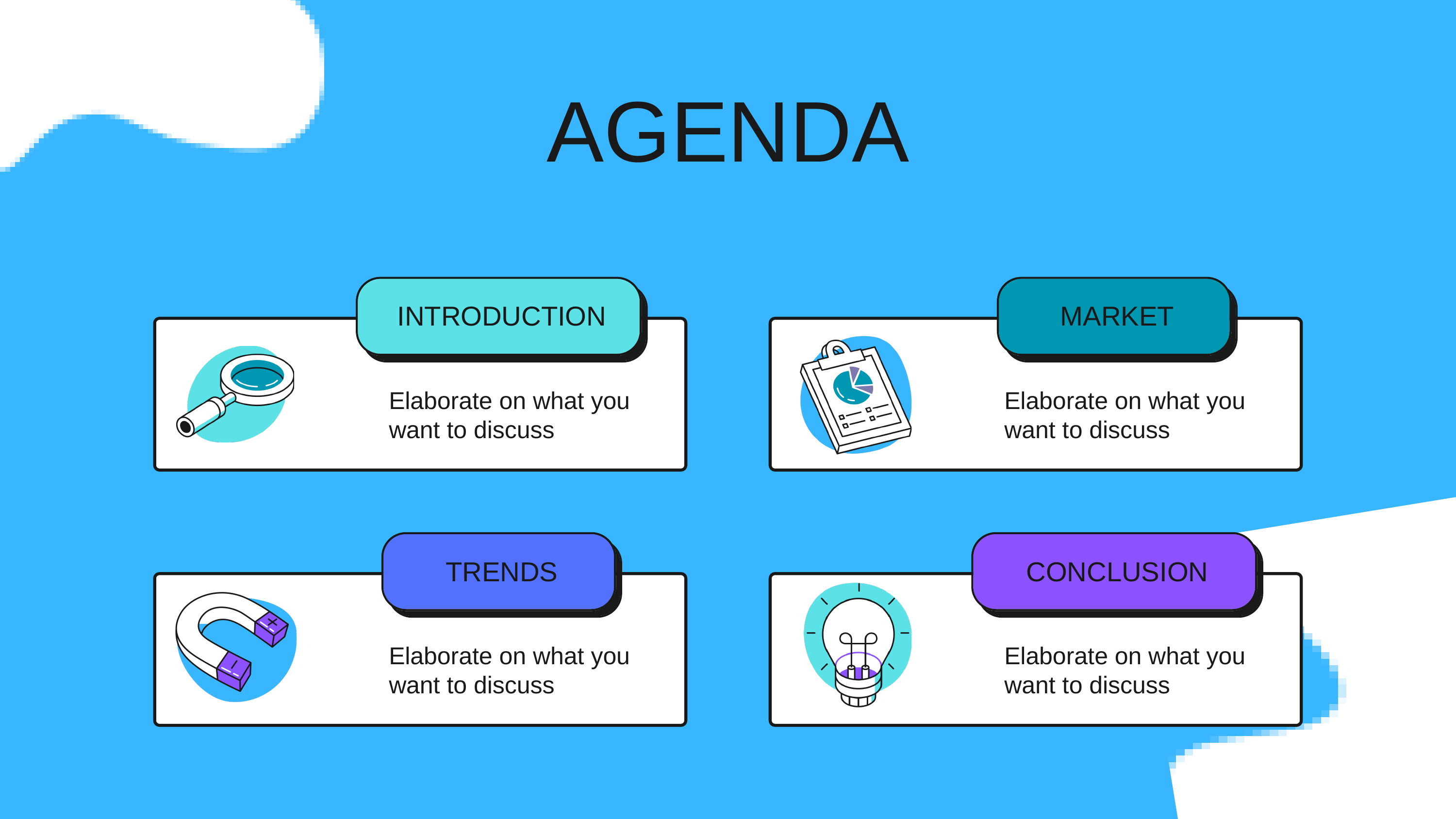

AGENDA

INTRODUCTION
MARKET

Elaborate on what you want to discuss
Elaborate on what you want to discuss

TRENDS
CONCLUSION

Elaborate on what you want to discuss
Elaborate on what you want to discuss